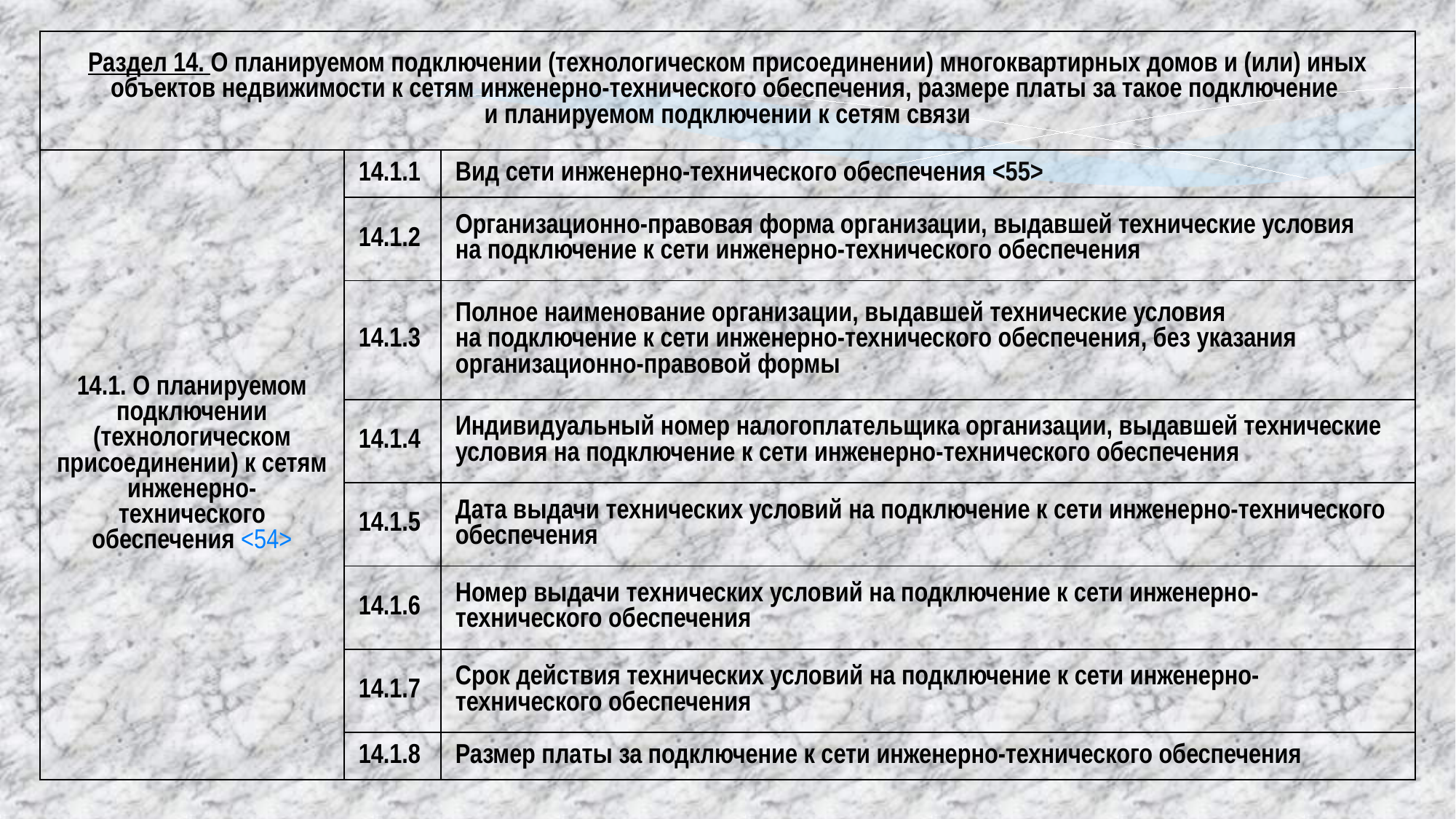

| Раздел 14. О планируемом подключении (технологическом присоединении) многоквартирных домов и (или) иных объектов недвижимости к сетям инженерно-технического обеспечения, размере платы за такое подключение и планируемом подключении к сетям связи |  |  |
| --- | --- | --- |
| 14.1. О планируемом подключении (технологическом присоединении) к сетям инженерно-технического обеспечения <54> | 14.1.1 | Вид сети инженерно-технического обеспечения <55> |
|  | 14.1.2 | Организационно-правовая форма организации, выдавшей технические условия на подключение к сети инженерно-технического обеспечения |
|  | 14.1.3 | Полное наименование организации, выдавшей технические условия на подключение к сети инженерно-технического обеспечения, без указания организационно-правовой формы |
|  | 14.1.4 | Индивидуальный номер налогоплательщика организации, выдавшей технические условия на подключение к сети инженерно-технического обеспечения |
|  | 14.1.5 | Дата выдачи технических условий на подключение к сети инженерно-технического обеспечения |
|  | 14.1.6 | Номер выдачи технических условий на подключение к сети инженерно-технического обеспечения |
|  | 14.1.7 | Срок действия технических условий на подключение к сети инженерно-технического обеспечения |
|  | 14.1.8 | Размер платы за подключение к сети инженерно-технического обеспечения |